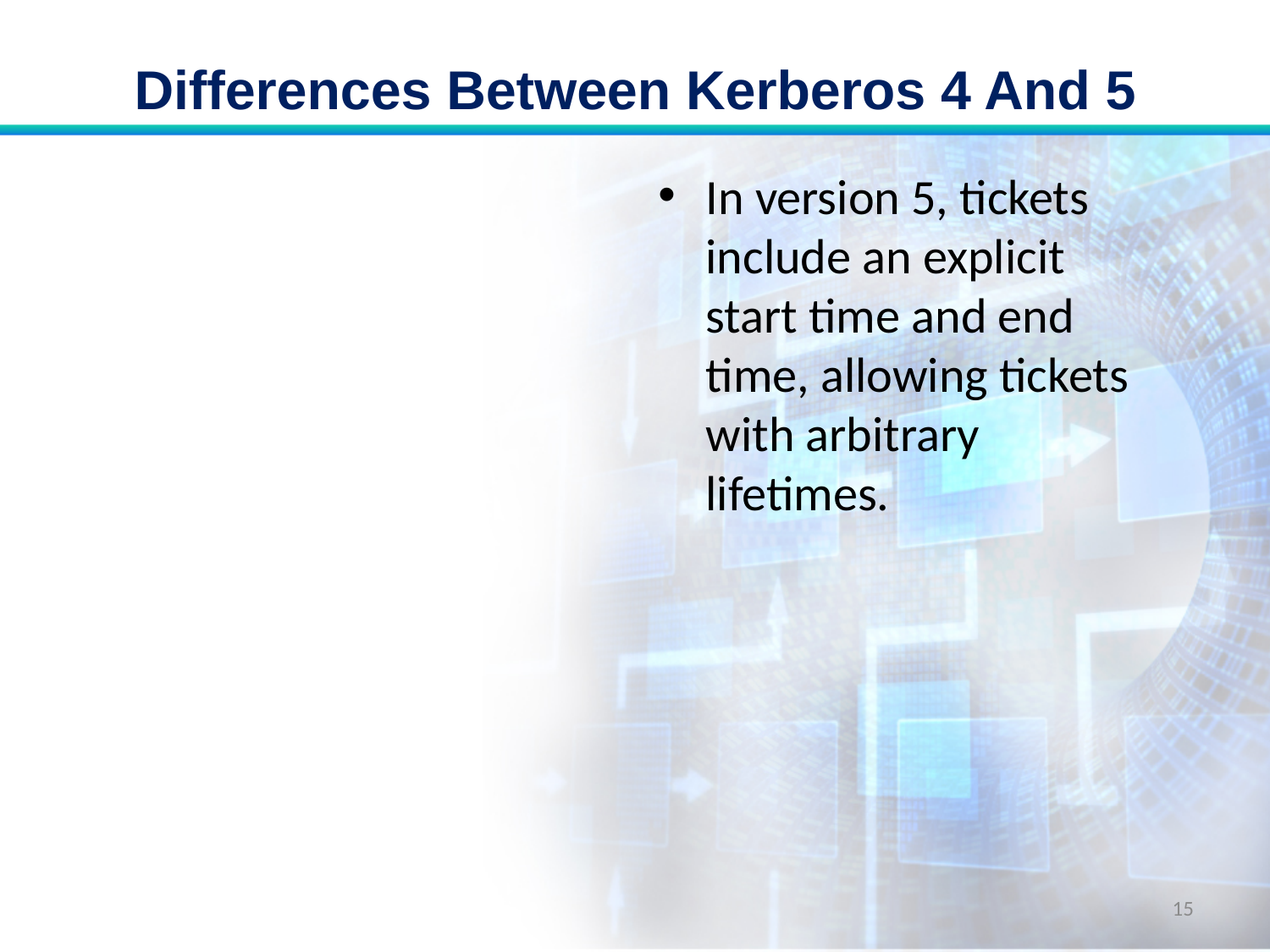

# Differences Between Kerberos 4 And 5
In version 5, tickets include an explicit start time and end time, allowing tickets with arbitrary lifetimes.
15